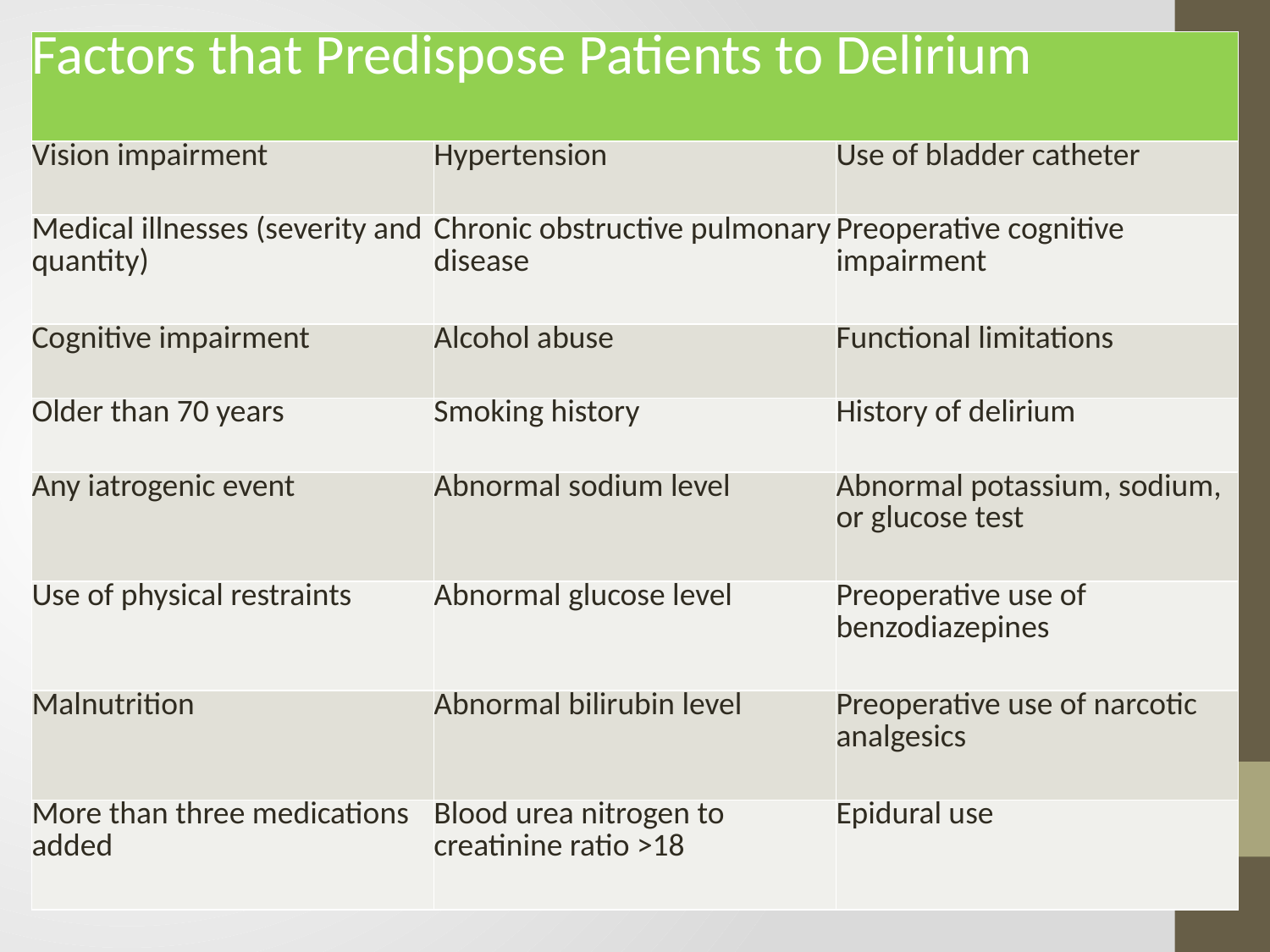

| Factors that Predispose Patients to Delirium |  |  |
| --- | --- | --- |
| Vision impairment | Hypertension | Use of bladder catheter |
| Medical illnesses (severity and quantity) | Chronic obstructive pulmonary disease | Preoperative cognitive impairment |
| Cognitive impairment | Alcohol abuse | Functional limitations |
| Older than 70 years | Smoking history | History of delirium |
| Any iatrogenic event | Abnormal sodium level | Abnormal potassium, sodium, or glucose test |
| Use of physical restraints | Abnormal glucose level | Preoperative use of benzodiazepines |
| Malnutrition | Abnormal bilirubin level | Preoperative use of narcotic analgesics |
| More than three medications added | Blood urea nitrogen to creatinine ratio >18 | Epidural use |